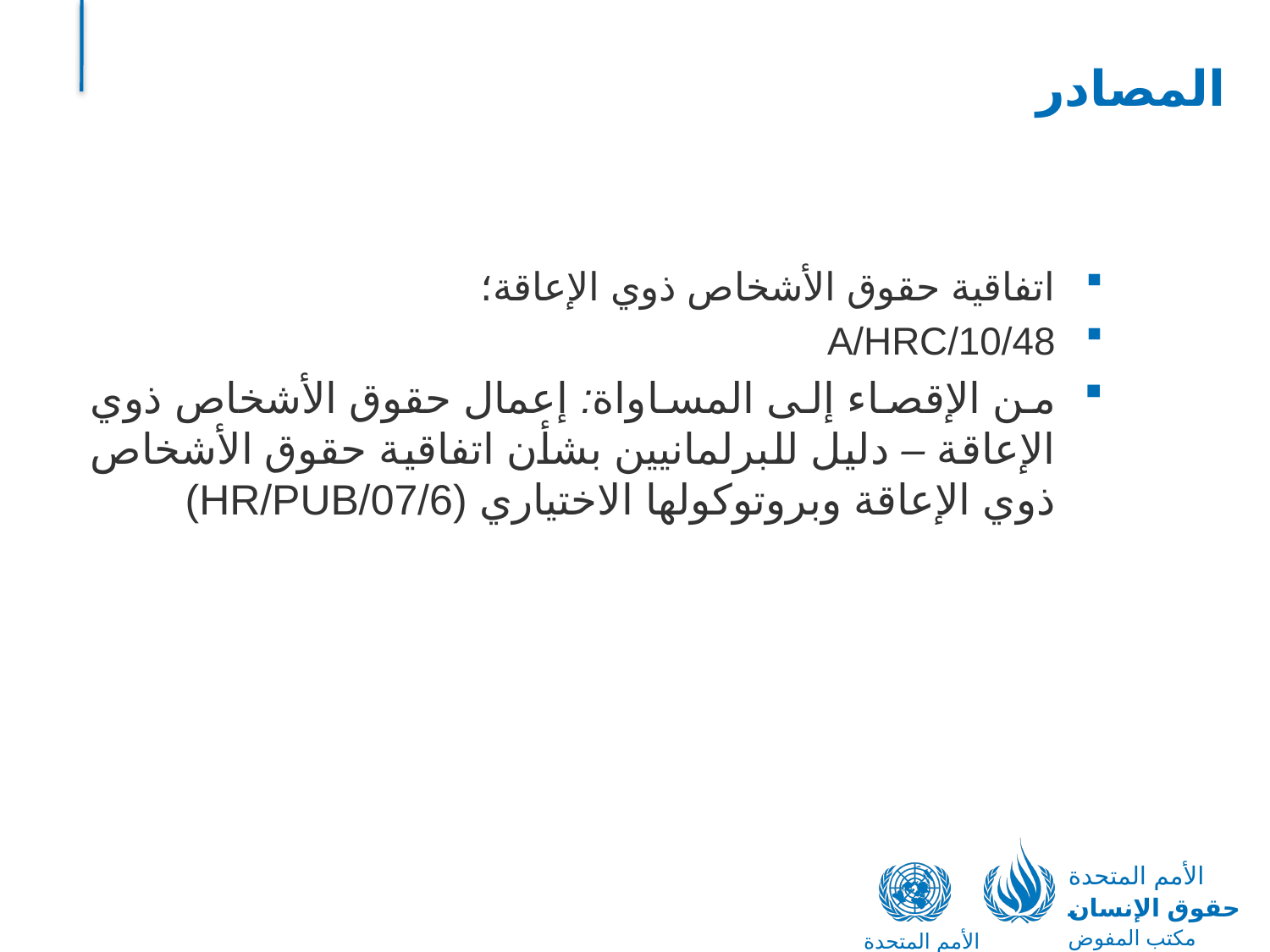

# المصادر
اتفاقية حقوق الأشخاص ذوي الإعاقة؛
A/HRC/10/48
من الإقصاء إلى المساواة: إعمال حقوق الأشخاص ذوي الإعاقة – دليل للبرلمانيين بشأن اتفاقية حقوق الأشخاص ذوي الإعاقة وبروتوكولها الاختياري (HR/PUB/07/6)

الأمم المتحدة
حقوق الإنسان
مكتب المفوض السامي
الأمم المتحدة